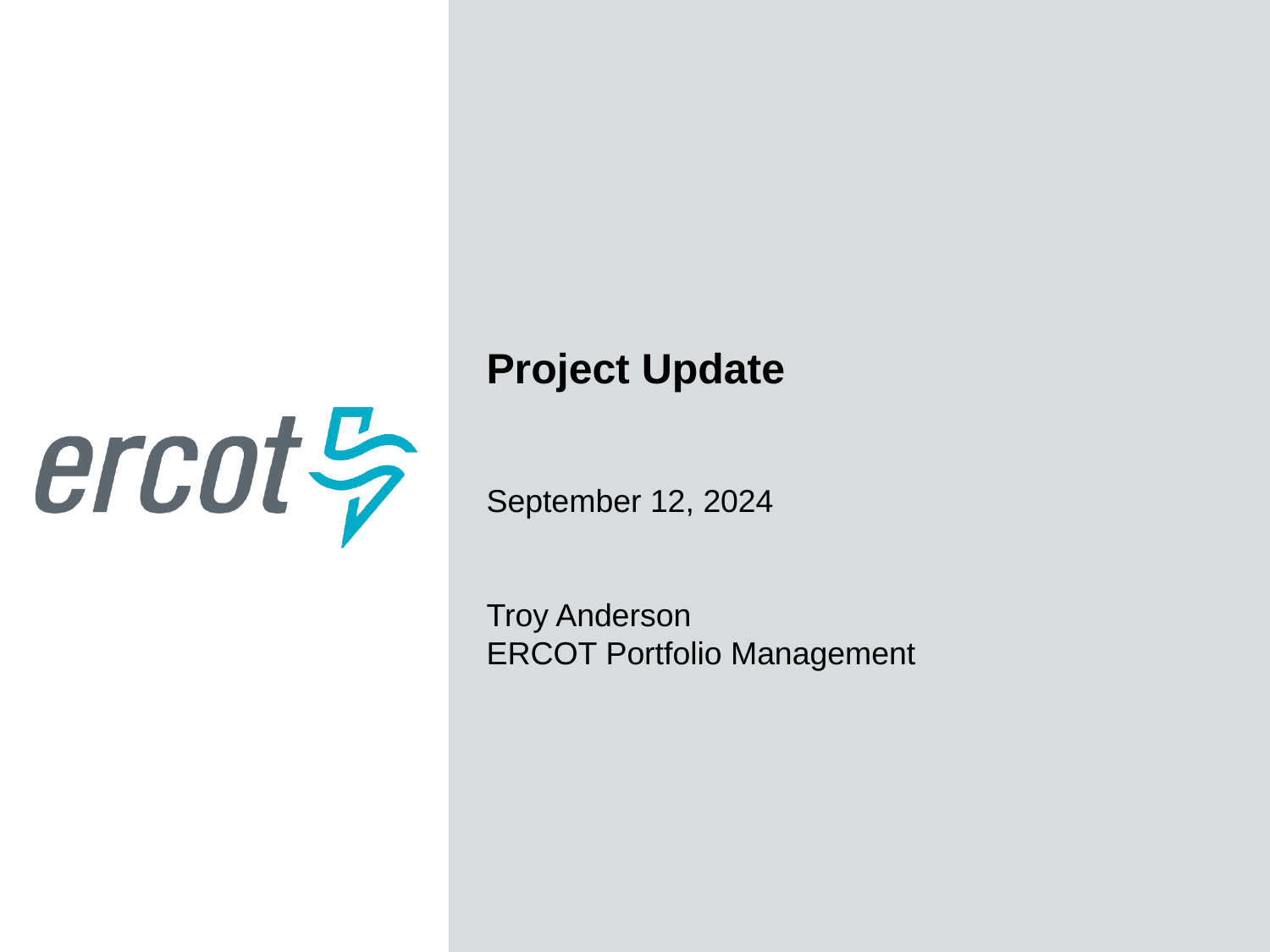

Project Update

September 12, 2024

Troy Anderson
ERCOT Portfolio Management